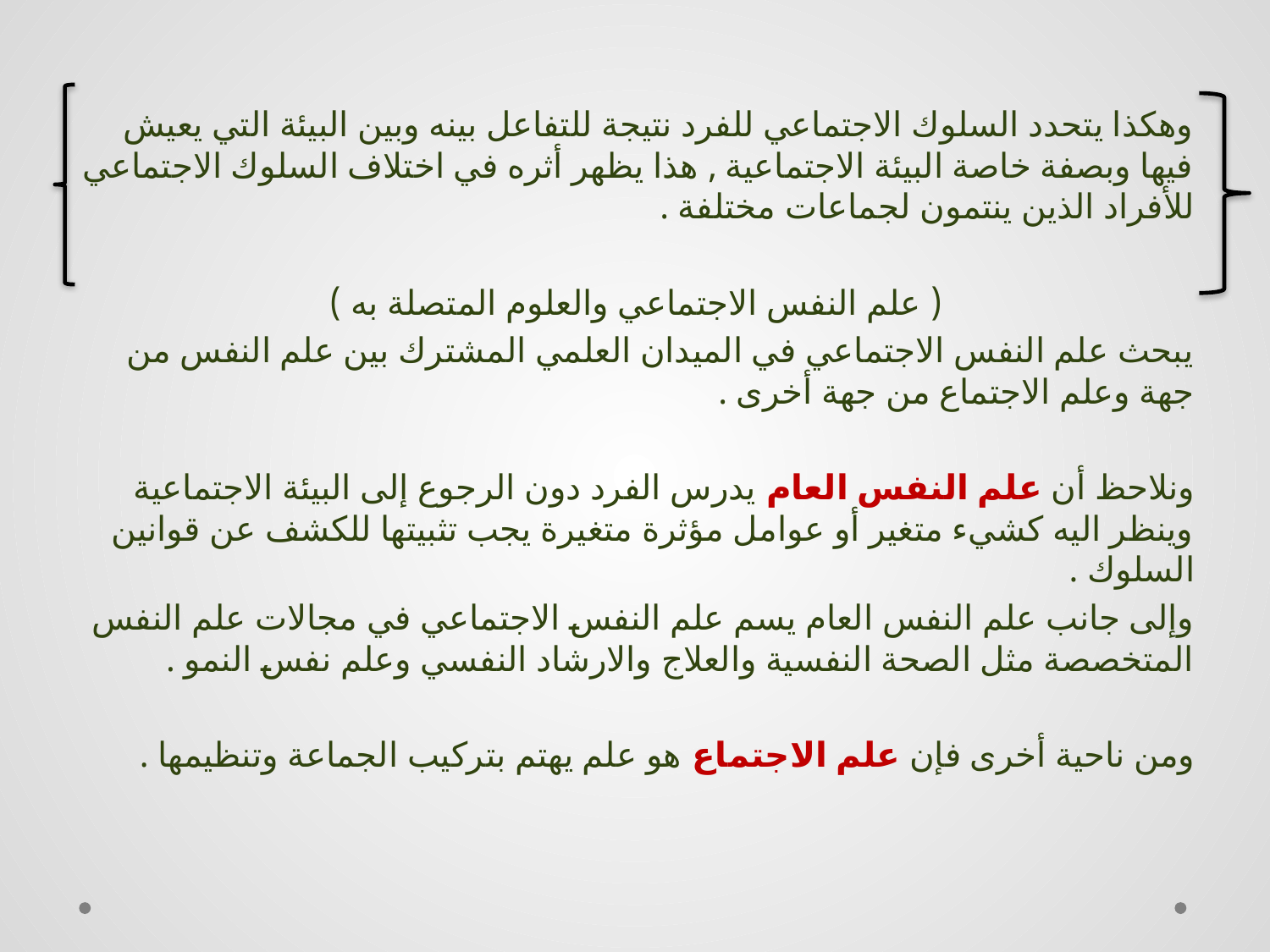

وهكذا يتحدد السلوك الاجتماعي للفرد نتيجة للتفاعل بينه وبين البيئة التي يعيش فيها وبصفة خاصة البيئة الاجتماعية , هذا يظهر أثره في اختلاف السلوك الاجتماعي للأفراد الذين ينتمون لجماعات مختلفة .

( علم النفس الاجتماعي والعلوم المتصلة به )
يبحث علم النفس الاجتماعي في الميدان العلمي المشترك بين علم النفس من جهة وعلم الاجتماع من جهة أخرى .

ونلاحظ أن علم النفس العام يدرس الفرد دون الرجوع إلى البيئة الاجتماعية وينظر اليه كشيء متغير أو عوامل مؤثرة متغيرة يجب تثبيتها للكشف عن قوانين السلوك .
وإلى جانب علم النفس العام يسم علم النفس الاجتماعي في مجالات علم النفس المتخصصة مثل الصحة النفسية والعلاج والارشاد النفسي وعلم نفس النمو .

ومن ناحية أخرى فإن علم الاجتماع هو علم يهتم بتركيب الجماعة وتنظيمها .